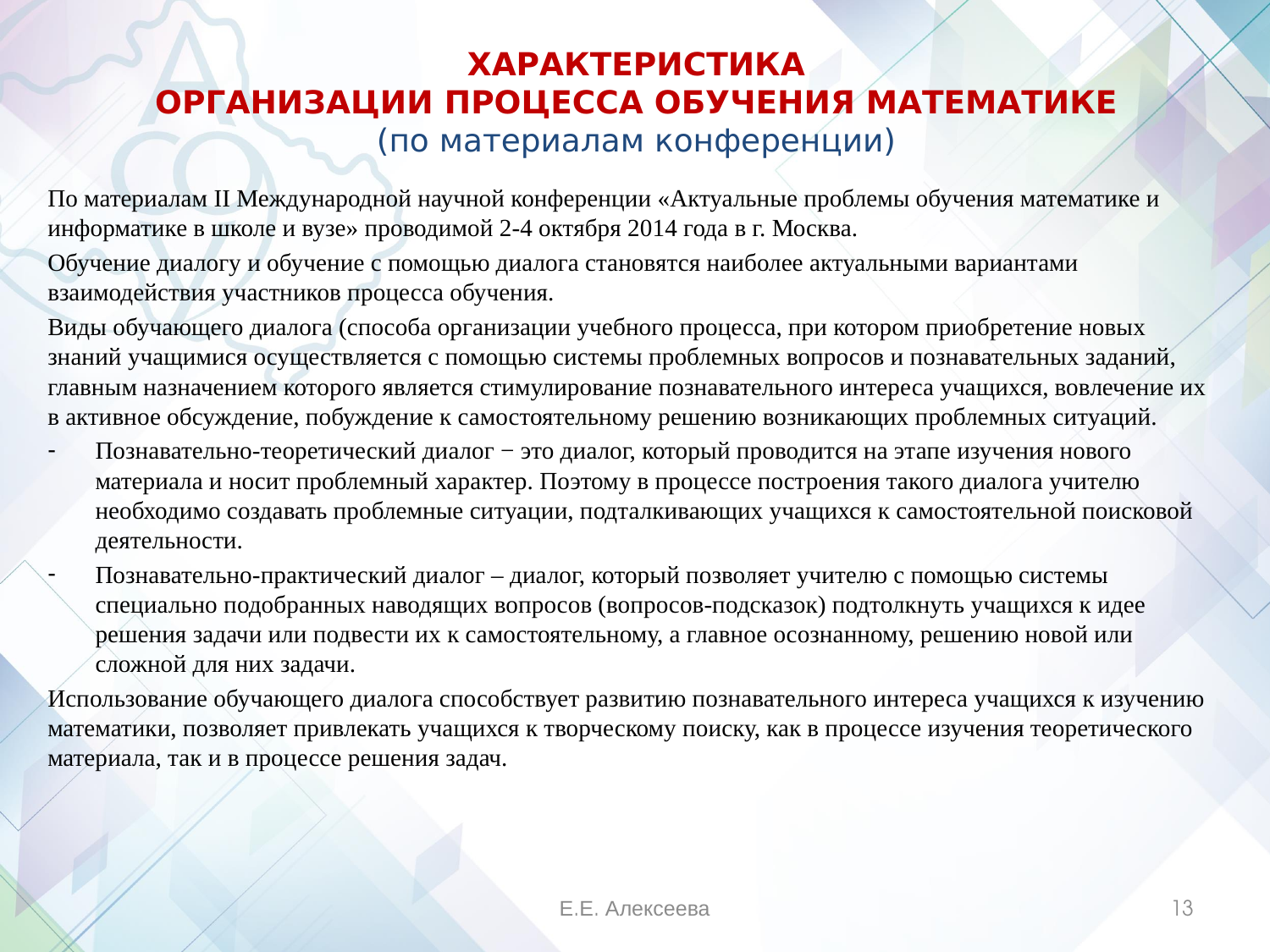

# ХАРАКТЕРИСТИКА ОРГАНИЗАЦИИ ПРОЦЕССА ОБУЧЕНИЯ МАТЕМАТИКЕ (по материалам конференции)
По материалам II Международной научной конференции «Актуальные проблемы обучения математике и информатике в школе и вузе» проводимой 2-4 октября 2014 года в г. Москва.
Обучение диалогу и обучение с помощью диалога становятся наиболее актуальными вариантами взаимодействия участников процесса обучения.
Виды обучающего диалога (способа организации учебного процесса, при котором приобретение новых знаний учащимися осуществляется с помощью системы проблемных вопросов и познавательных заданий, главным назначением которого является стимулирование познавательного интереса учащихся, вовлечение их в активное обсуждение, побуждение к самостоятельному решению возникающих проблемных ситуаций.
Познавательно-теоретический диалог − это диалог, который проводится на этапе изучения нового материала и носит проблемный характер. Поэтому в процессе построения такого диалога учителю необходимо создавать проблемные ситуации, подталкивающих учащихся к самостоятельной поисковой деятельности.
Познавательно-практический диалог – диалог, который позволяет учителю с помощью системы специально подобранных наводящих вопросов (вопросов-подсказок) подтолкнуть учащихся к идее решения задачи или подвести их к самостоятельному, а главное осознанному, решению новой или сложной для них задачи.
Использование обучающего диалога способствует развитию познавательного интереса учащихся к изучению математики, позволяет привлекать учащихся к творческому поиску, как в процессе изучения теоретического материала, так и в процессе решения задач.
Е.Е. Алексеева
13